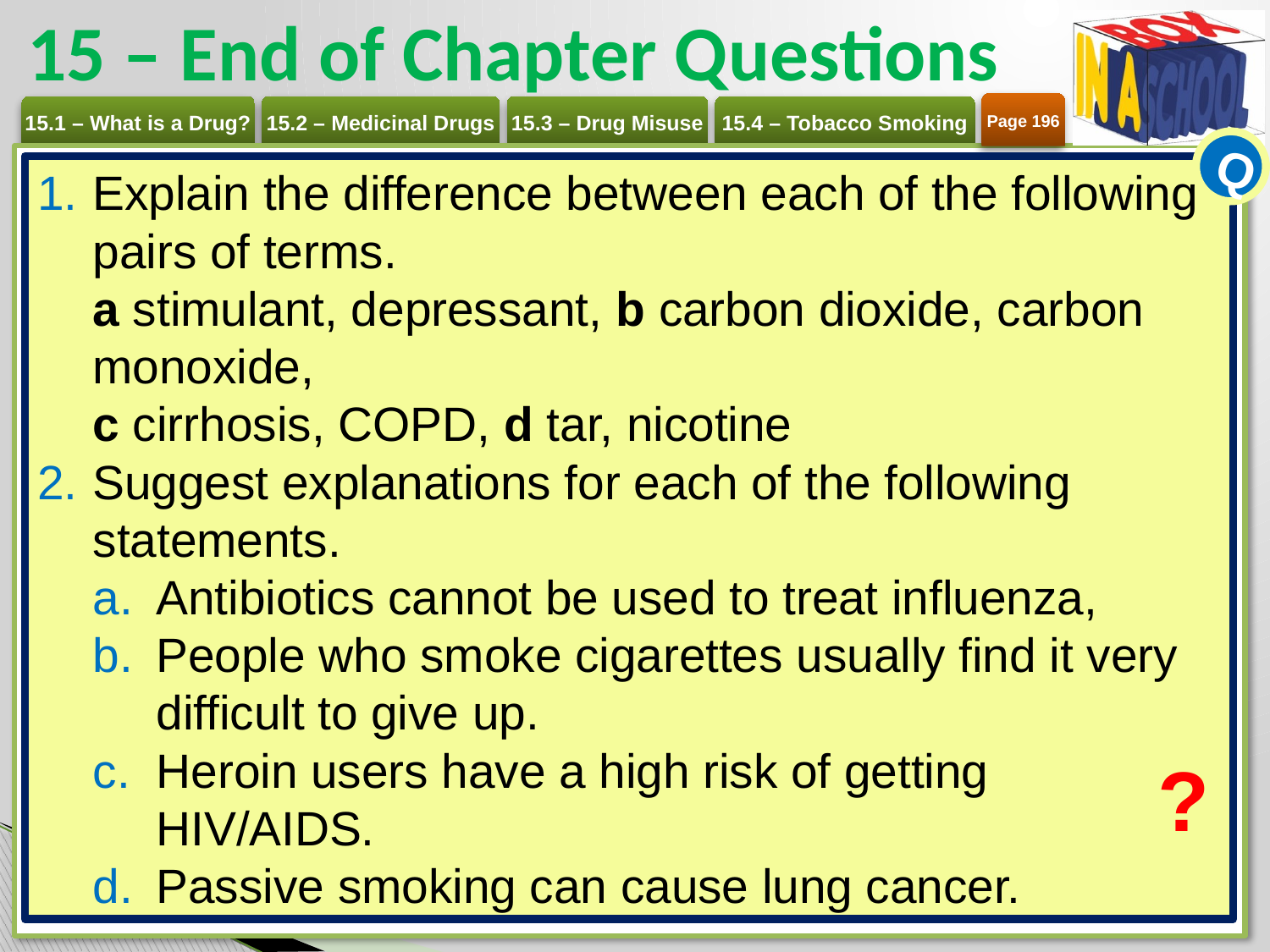

# 15 – End of Chapter Questions
Page 196
Q
Explain the difference between each of the following pairs of terms.
a stimulant, depressant, b carbon dioxide, carbon monoxide,
c cirrhosis, COPD, d tar, nicotine
Suggest explanations for each of the following statements.
Antibiotics cannot be used to treat influenza,
People who smoke cigarettes usually find it very difficult to give up.
Heroin users have a high risk of getting HIV/AIDS.
Passive smoking can cause lung cancer.
?